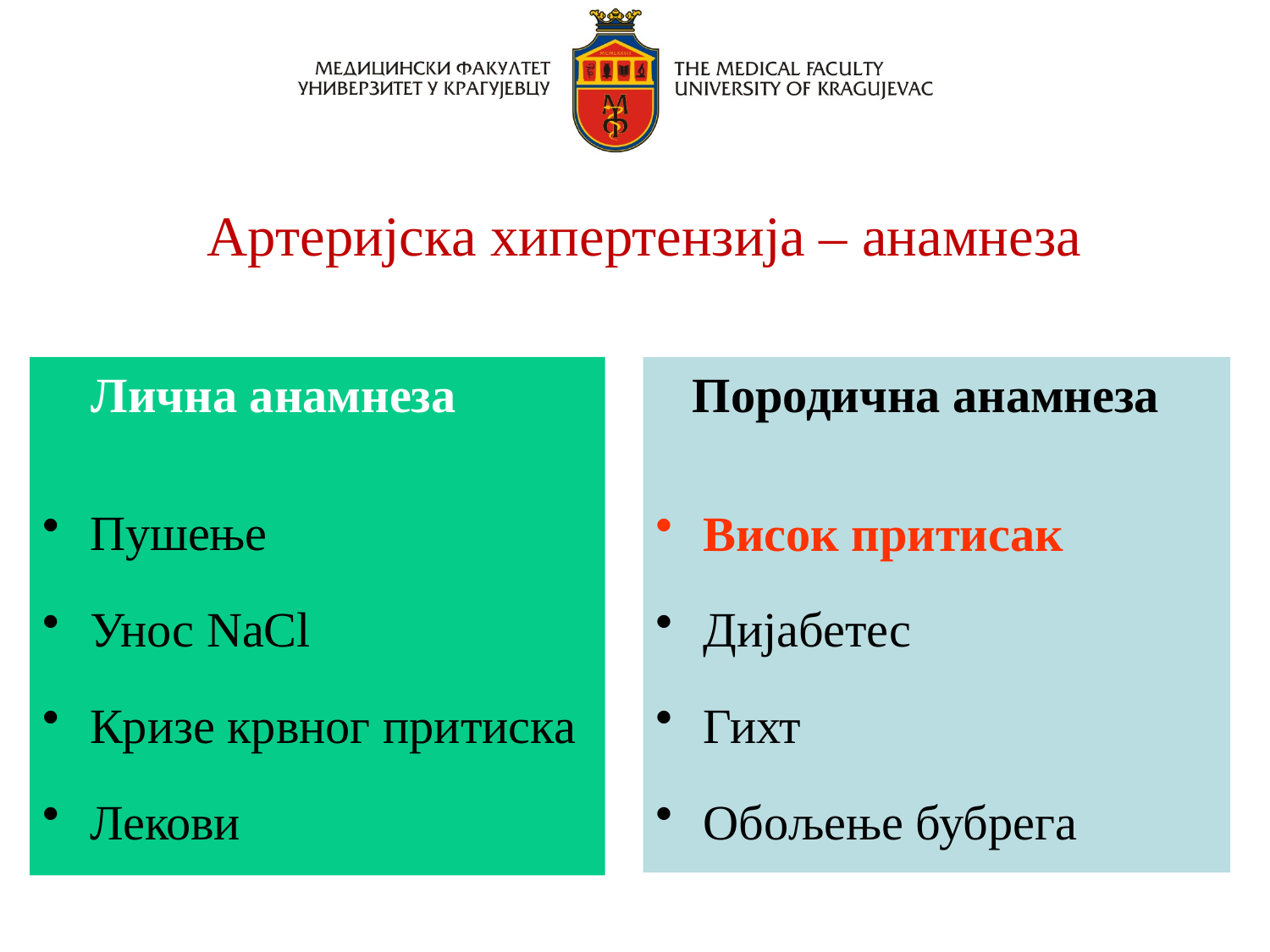

# Артеријска хипертензија – анамнеза
    Лична анамнеза

Пушење

Унос NaCl

Кризе крвног притиска

Лекови
   Породична анамнеза

Висок притисак

Дијабетес

Гихт

Обољење бубрега